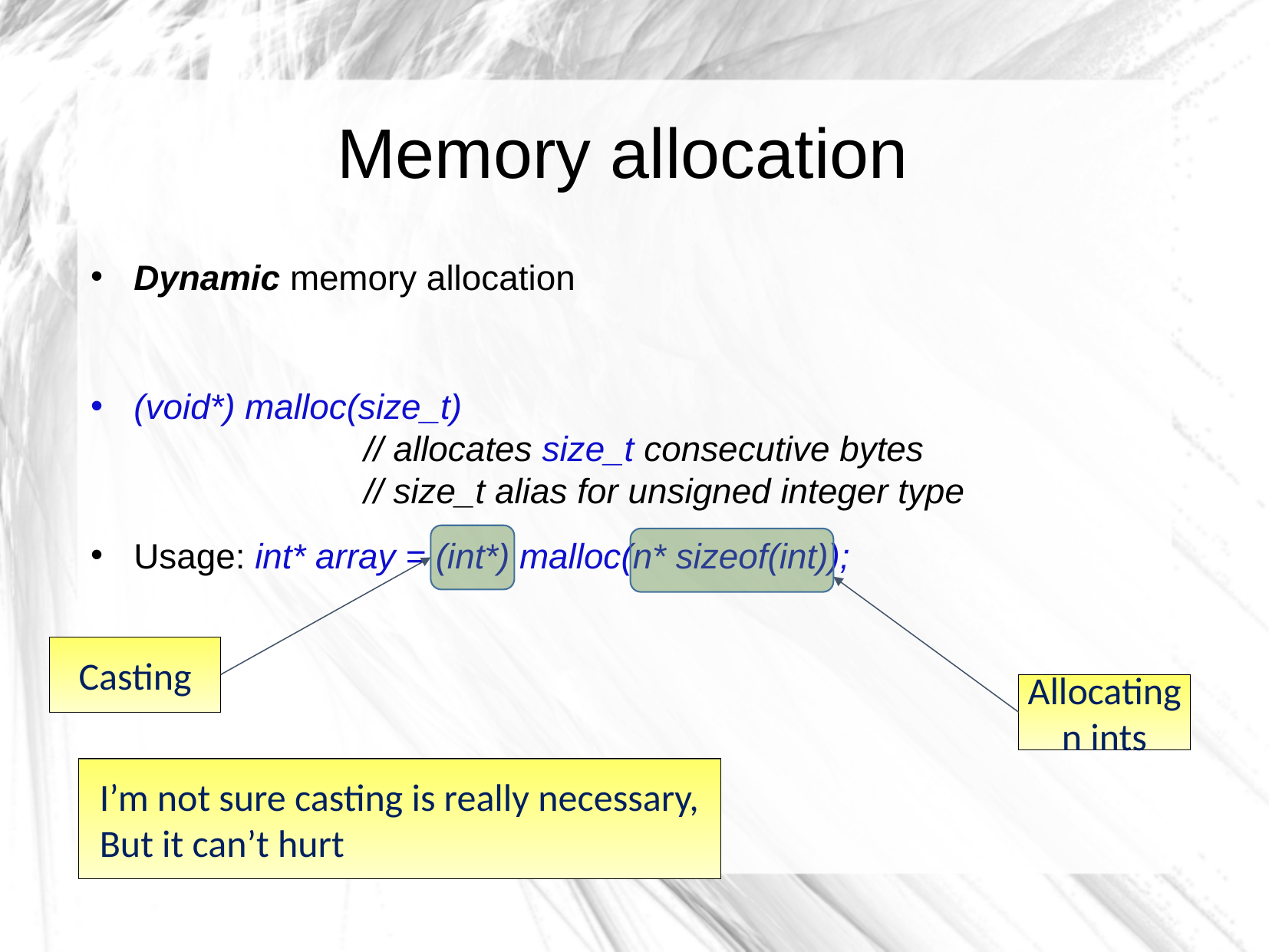

Memory allocation
Dynamic memory allocation

(void*) malloc(size_t)
		// allocates size_t consecutive bytes
		// size_t alias for unsigned integer type
Usage: int* array = (int*) malloc(n* sizeof(int));

Casting
Allocating
n ints
I’m not sure casting is really necessary,
But it can’t hurt